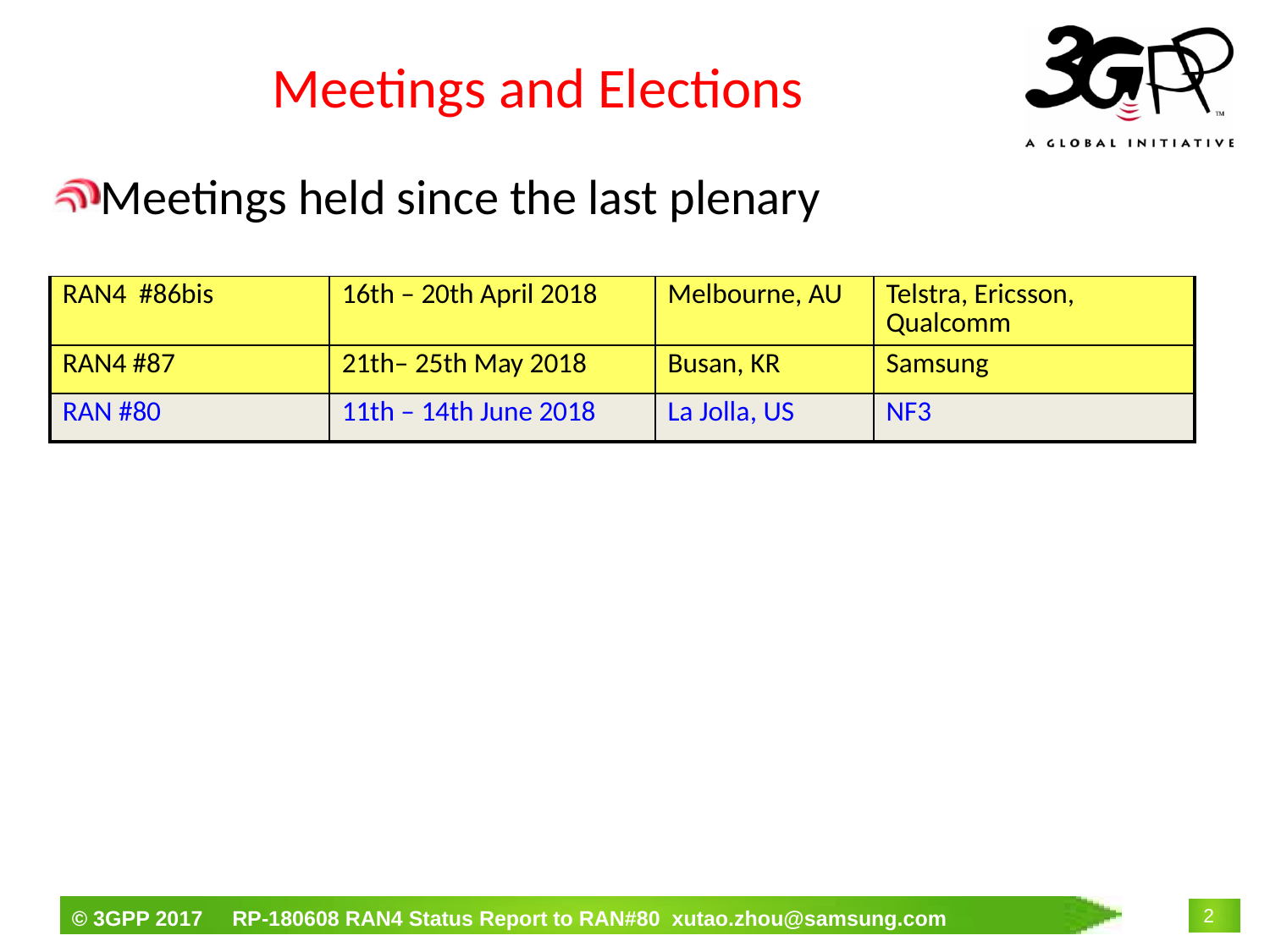

# Meetings and Elections
Meetings held since the last plenary

| RAN4 #86bis | 16th – 20th April 2018 | Melbourne, AU | Telstra, Ericsson, Qualcomm |
| --- | --- | --- | --- |
| RAN4 #87 | 21th– 25th May 2018 | Busan, KR | Samsung |
| RAN #80 | 11th – 14th June 2018 | La Jolla, US | NF3 |